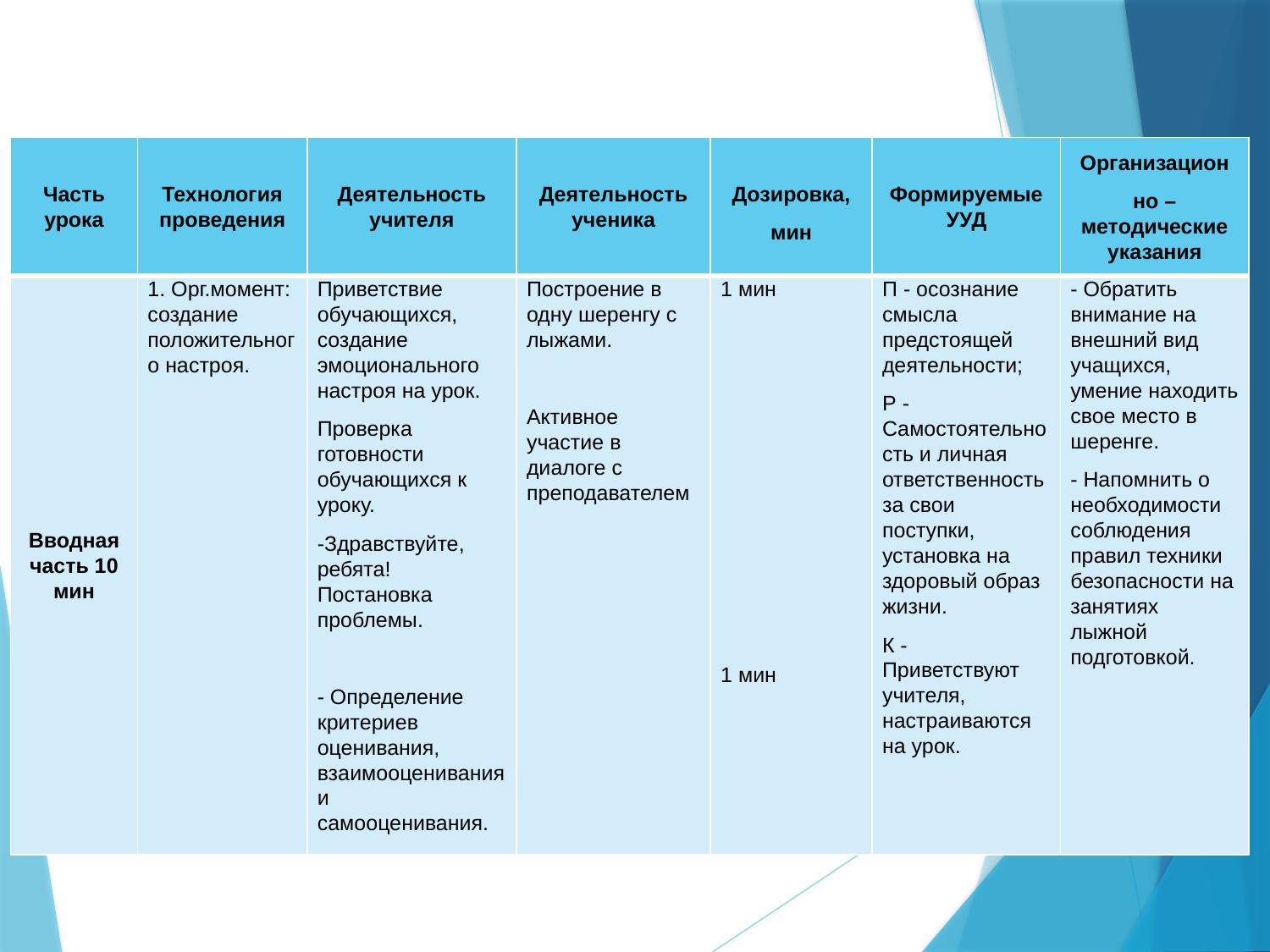

| Часть урока | Технология проведения | Деятельность учителя | Деятельность ученика | Дозировка, мин | Формируемые УУД | Организацион но – методические указания |
| --- | --- | --- | --- | --- | --- | --- |
| Вводная часть 10 мин | 1. Орг.момент: создание положительного настроя. | Приветствие обучающихся, создание эмоционального настроя на урок. Проверка готовности обучающихся к уроку. -Здравствуйте, ребята! Постановка проблемы.   - Определение критериев оценивания, взаимооценивания и самооценивания. | Построение в одну шеренгу с лыжами. Активное участие в диалоге с преподавателем | 1 мин                   1 мин | П - осознание смысла предстоящей деятельности; Р - Самостоятельность и личная ответственность за свои поступки, установка на здоровый образ жизни. К - Приветствуют учителя, настраиваются на урок. | - Обратить внимание на внешний вид учащихся, умение находить свое место в шеренге. - Напомнить о необходимости соблюдения правил техники безопасности на занятиях лыжной подготовкой. |